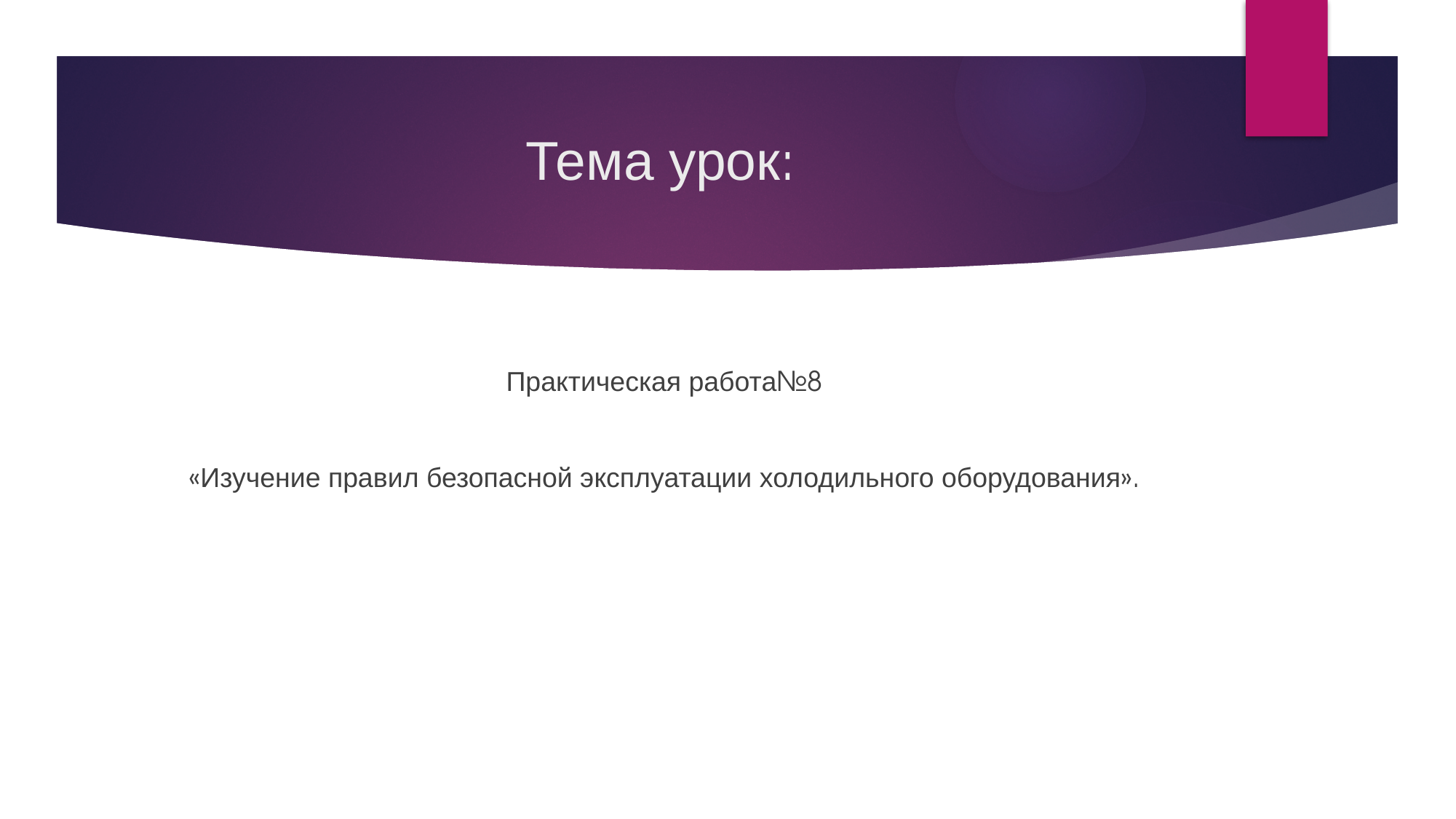

# Тема урок:

Практическая работа№8

«Изучение правил безопасной эксплуатации холодильного оборудования».